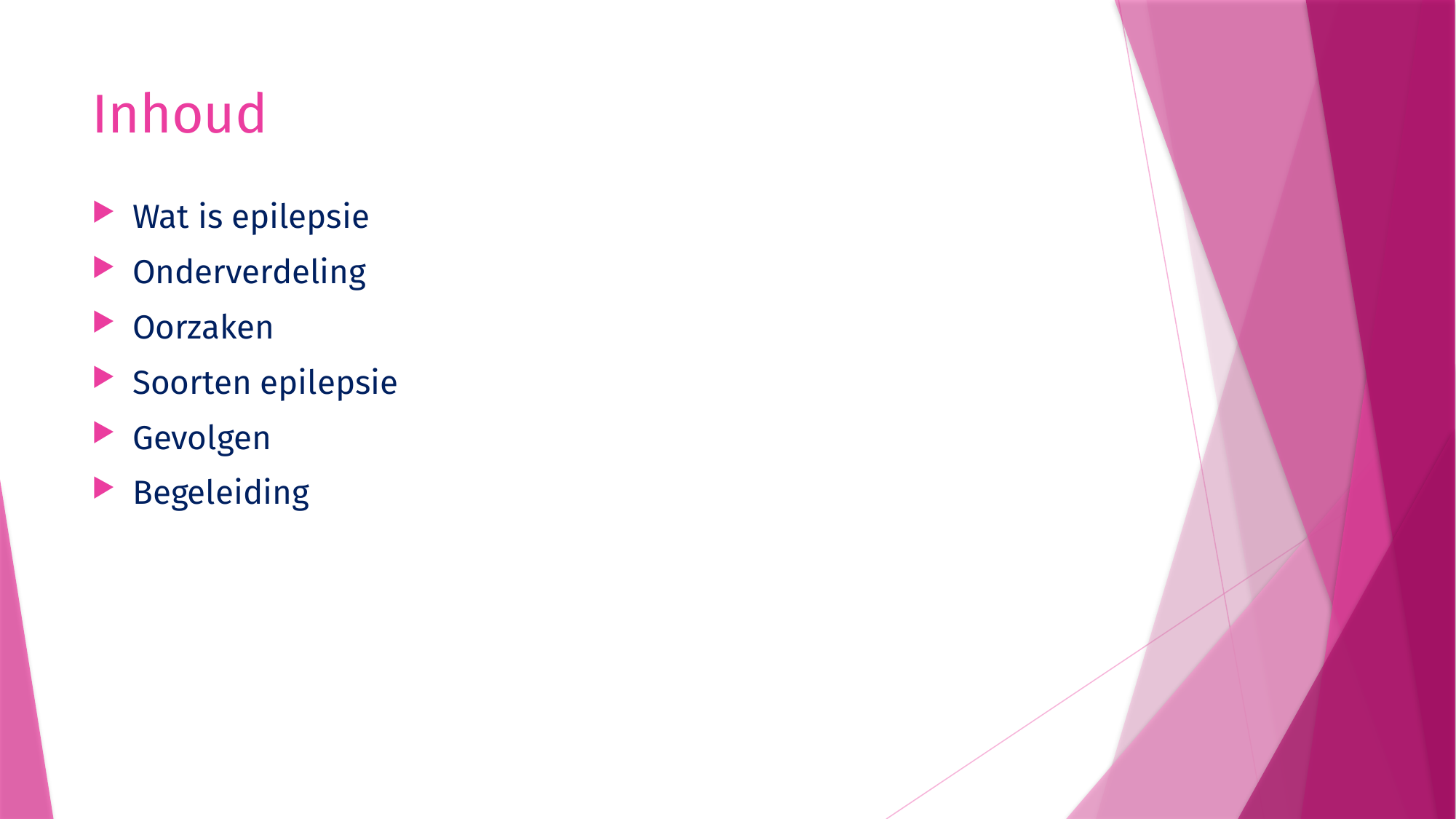

# Inhoud
Wat is epilepsie
Onderverdeling
Oorzaken
Soorten epilepsie
Gevolgen
Begeleiding